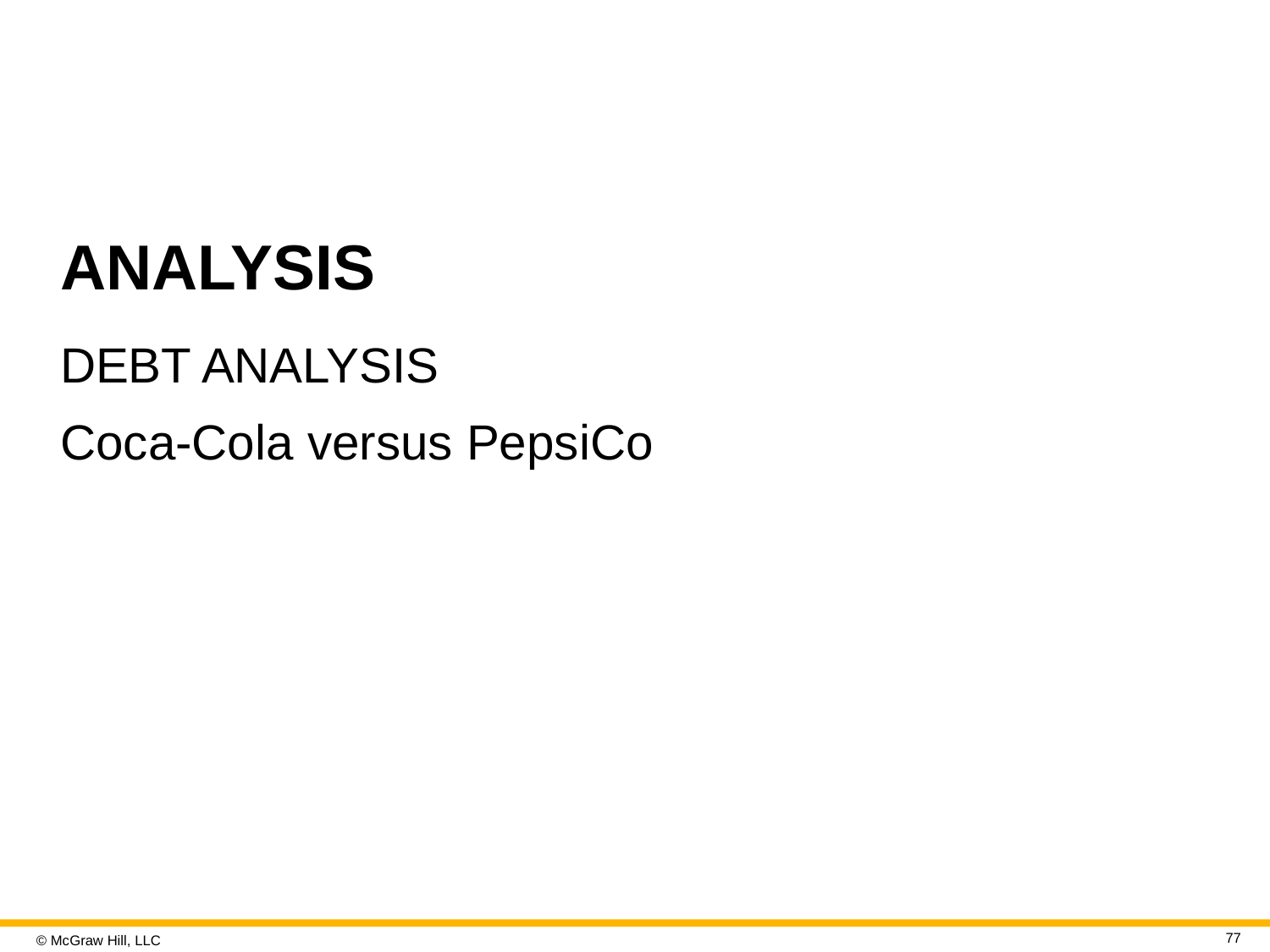

# ANALYSIS
DEBT ANALYSIS
Coca-Cola versus PepsiCo
77